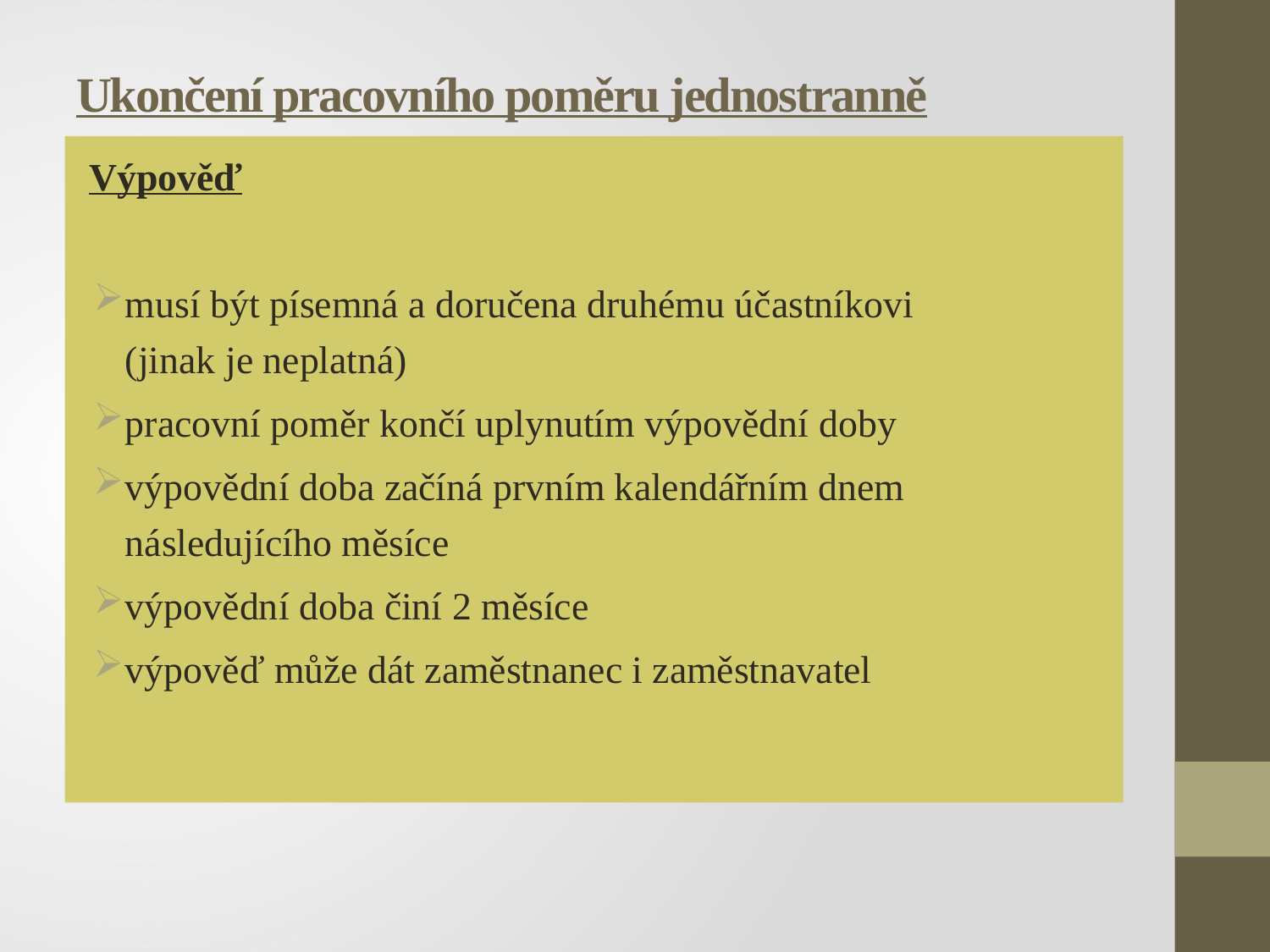

# Ukončení pracovního poměru jednostranně
Výpověď

musí být písemná a doručena druhému účastníkovi
(jinak je neplatná)
pracovní poměr končí uplynutím výpovědní doby
výpovědní doba začíná prvním kalendářním dnem následujícího měsíce
výpovědní doba činí 2 měsíce
výpověď může dát zaměstnanec i zaměstnavatel